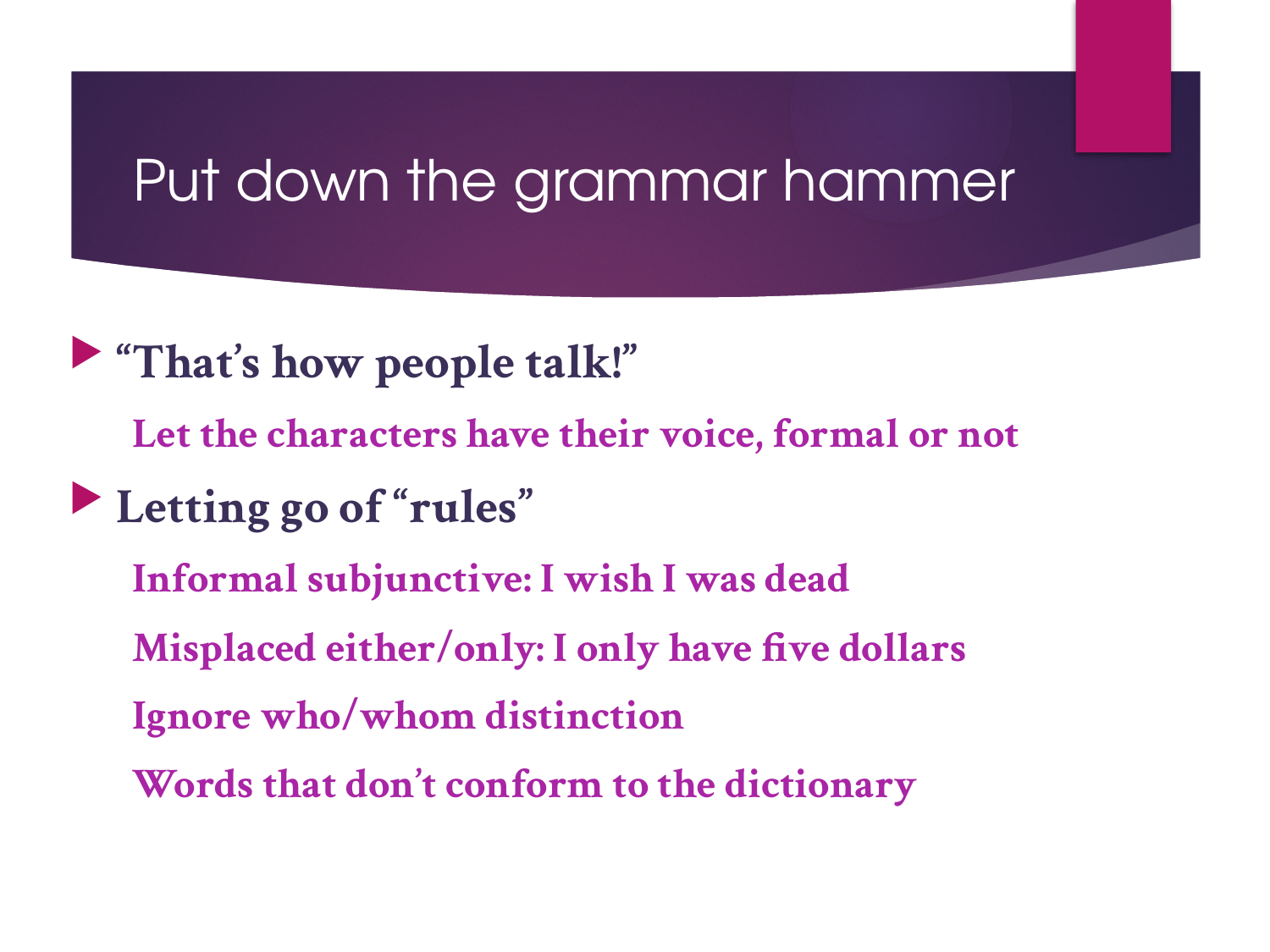

# Put down the grammar hammer
“That’s how people talk!”
Let the characters have their voice, formal or not
Letting go of “rules”
Informal subjunctive: I wish I was dead
Misplaced either/only: I only have five dollars
Ignore who/whom distinction
Words that don’t conform to the dictionary